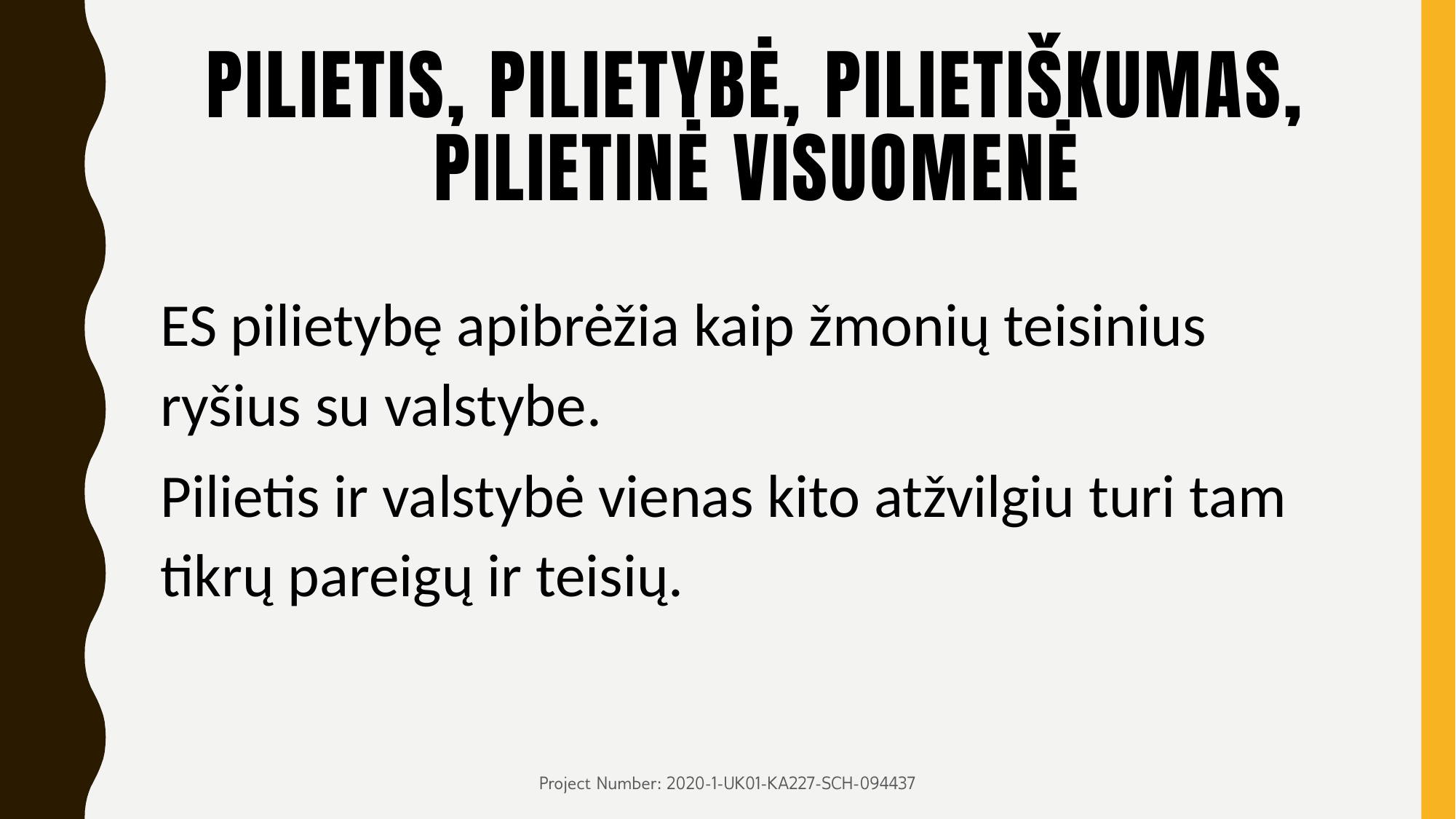

# PILIETIS, PILIETYBĖ, PILIETIŠKUMAS, PILIETINĖ VISUOMENĖ
ES pilietybę apibrėžia kaip žmonių teisinius ryšius su valstybe.
Pilietis ir valstybė vienas kito atžvilgiu turi tam tikrų pareigų ir teisių.

Project Number: 2020-1-UK01-KA227-SCH-094437